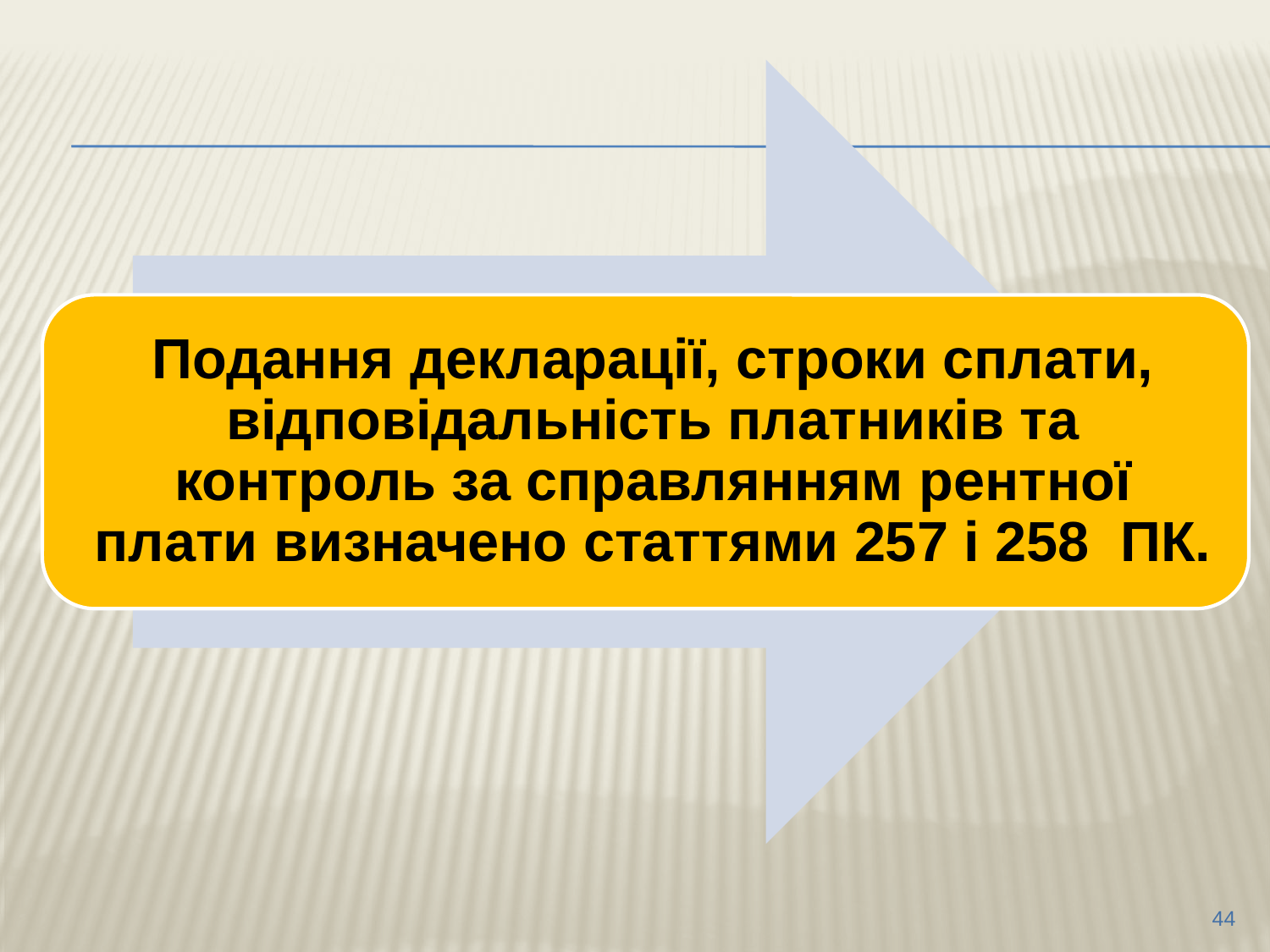

Подання декларації, строки сплати, відповідальність платників та контроль за справлянням рентної плати визначено статтями 257 і 258  ПК.
44